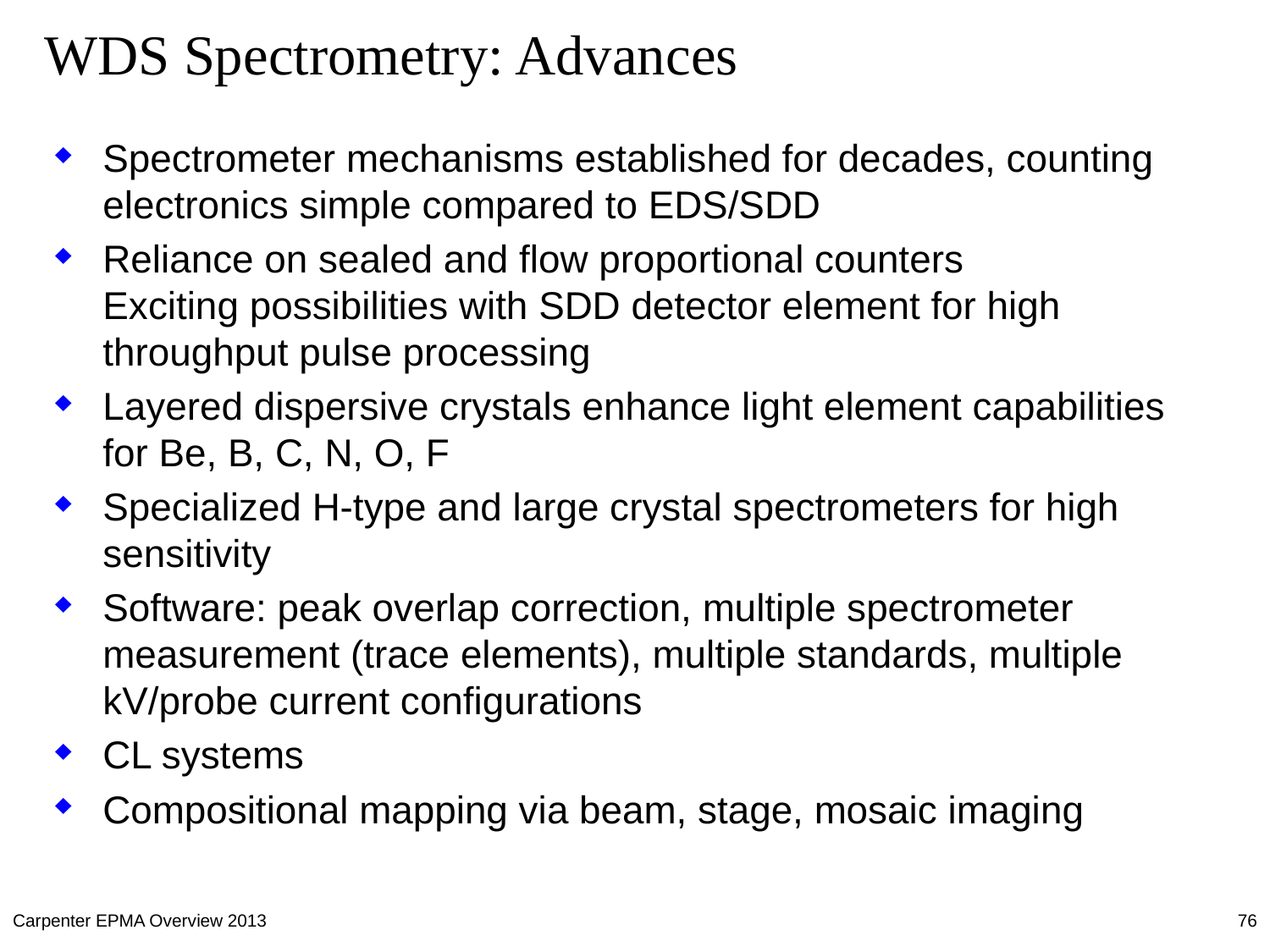

# WDS Spectrometry: Advances
Spectrometer mechanisms established for decades, counting electronics simple compared to EDS/SDD
Reliance on sealed and flow proportional counters
Exciting possibilities with SDD detector element for high throughput pulse processing
Layered dispersive crystals enhance light element capabilities for Be, B, C, N, O, F
Specialized H-type and large crystal spectrometers for high sensitivity
Software: peak overlap correction, multiple spectrometer measurement (trace elements), multiple standards, multiple kV/probe current configurations
CL systems
Compositional mapping via beam, stage, mosaic imaging

Carpenter EPMA Overview 2013
76